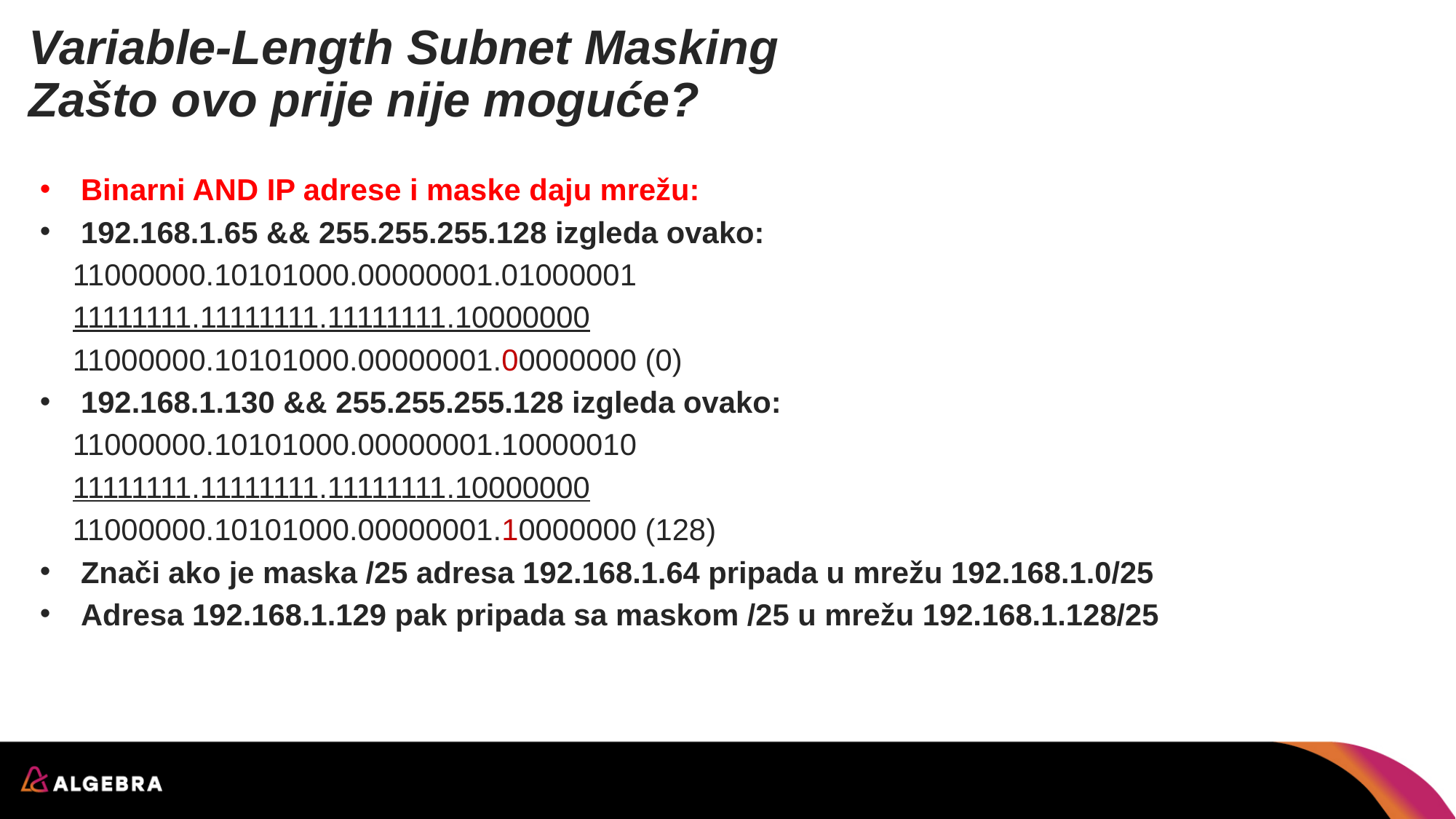

# Variable-Length Subnet Masking Zašto ovo prije nije moguće?
Binarni AND IP adrese i maske daju mrežu:
192.168.1.65 && 255.255.255.128 izgleda ovako:
11000000.10101000.00000001.01000001
11111111.11111111.11111111.10000000
11000000.10101000.00000001.00000000 (0)
192.168.1.130 && 255.255.255.128 izgleda ovako:
11000000.10101000.00000001.10000010
11111111.11111111.11111111.10000000
11000000.10101000.00000001.10000000 (128)
Znači ako je maska /25 adresa 192.168.1.64 pripada u mrežu 192.168.1.0/25
Adresa 192.168.1.129 pak pripada sa maskom /25 u mrežu 192.168.1.128/25